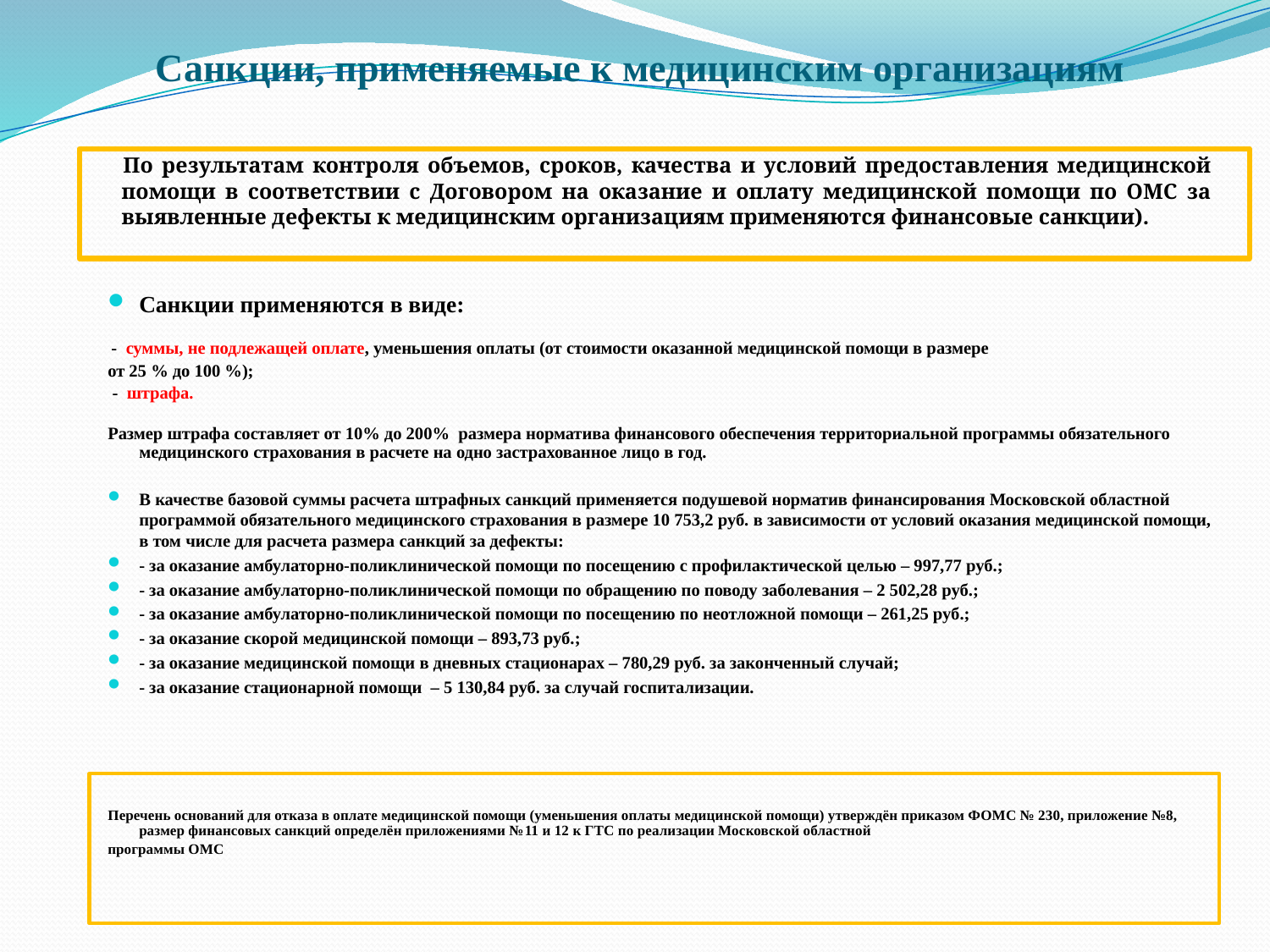

# Санкции, применяемые к медицинским организациям
По результатам контроля объемов, сроков, качества и условий предоставления медицинской помощи в соответствии с Договором на оказание и оплату медицинской помощи по ОМС за выявленные дефекты к медицинским организациям применяются финансовые санкции).

Санкции применяются в виде:

 -  суммы, не подлежащей оплате, уменьшения оплаты (от стоимости оказанной медицинской помощи в размере
от 25 % до 100 %);
 -  штрафа.

Размер штрафа составляет от 10% до 200%  размера норматива финансового обеспечения территориальной программы обязательного медицинского страхования в расчете на одно застрахованное лицо в год.

В качестве базовой суммы расчета штрафных санкций применяется подушевой норматив финансирования Московской областной программой обязательного медицинского страхования в размере 10 753,2 руб. в зависимости от условий оказания медицинской помощи, в том числе для расчета размера санкций за дефекты:
- за оказание амбулаторно-поликлинической помощи по посещению с профилактической целью – 997,77 руб.;
- за оказание амбулаторно-поликлинической помощи по обращению по поводу заболевания – 2 502,28 руб.;
- за оказание амбулаторно-поликлинической помощи по посещению по неотложной помощи – 261,25 руб.;
- за оказание скорой медицинской помощи – 893,73 руб.;
- за оказание медицинской помощи в дневных стационарах – 780,29 руб. за законченный случай;
- за оказание стационарной помощи  – 5 130,84 руб. за случай госпитализации.

Перечень оснований для отказа в оплате медицинской помощи (уменьшения оплаты медицинской помощи) утверждён приказом ФОМС № 230, приложение №8, размер финансовых санкций определён приложениями №11 и 12 к ГТС по реализации Московской областной
программы ОМС